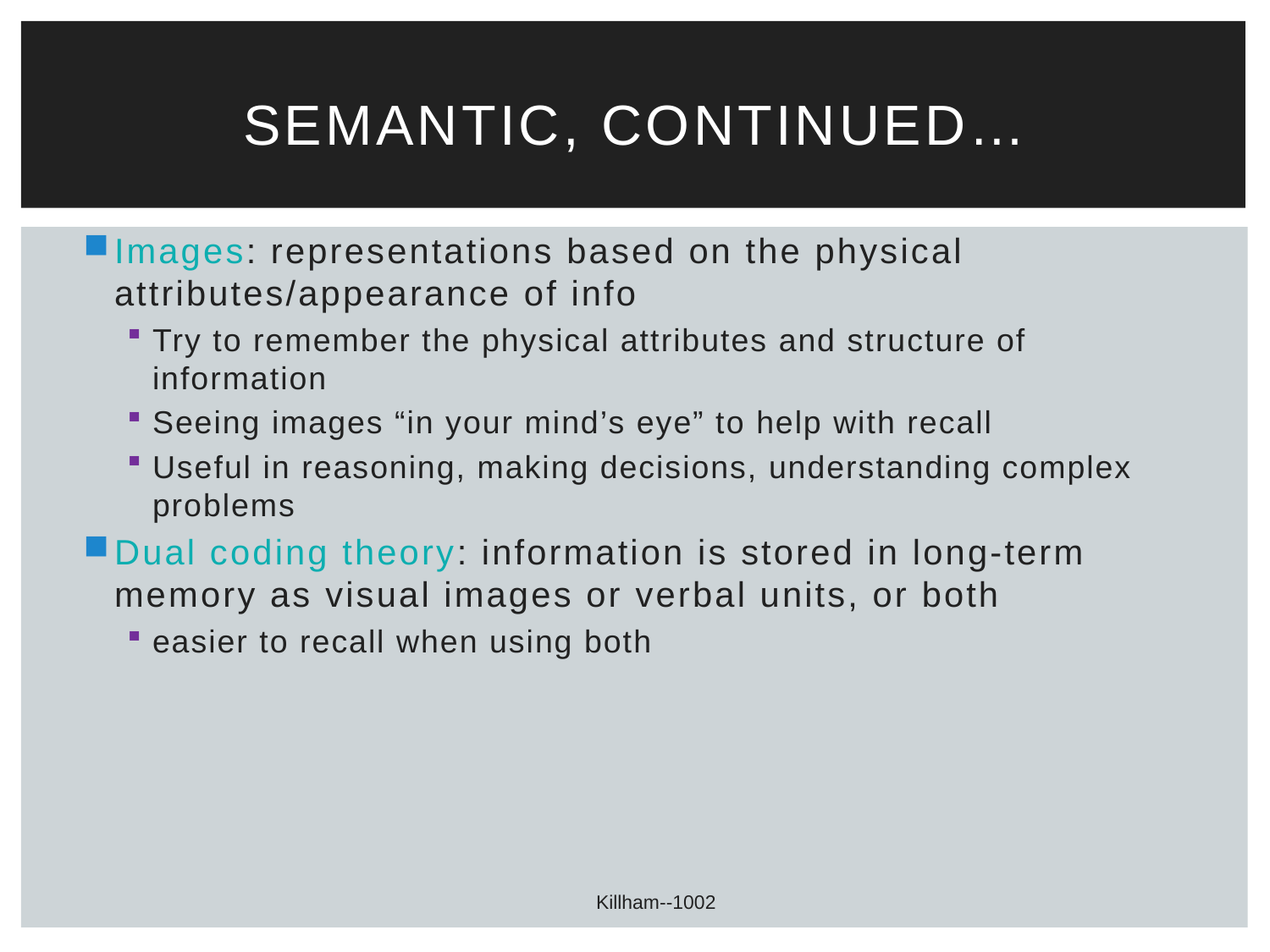

# Semantic, continued…
Images: representations based on the physical attributes/appearance of info
Try to remember the physical attributes and structure of information
Seeing images “in your mind’s eye” to help with recall
Useful in reasoning, making decisions, understanding complex problems
Dual coding theory: information is stored in long-term memory as visual images or verbal units, or both
easier to recall when using both
Killham--1002